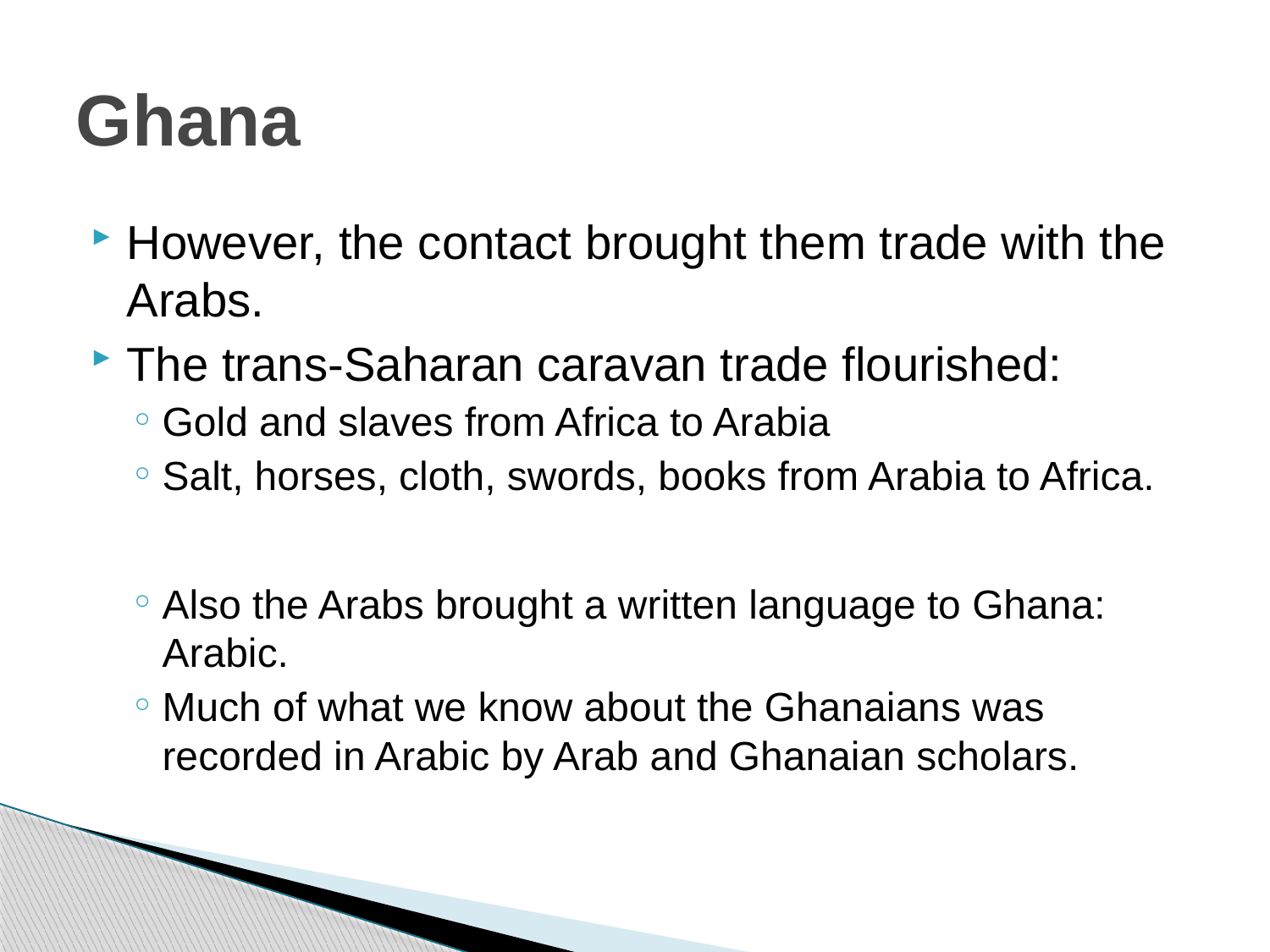

# Ghana
However, the contact brought them trade with the Arabs.
The trans-Saharan caravan trade flourished:
Gold and slaves from Africa to Arabia
Salt, horses, cloth, swords, books from Arabia to Africa.

Also the Arabs brought a written language to Ghana: Arabic.
Much of what we know about the Ghanaians was recorded in Arabic by Arab and Ghanaian scholars.